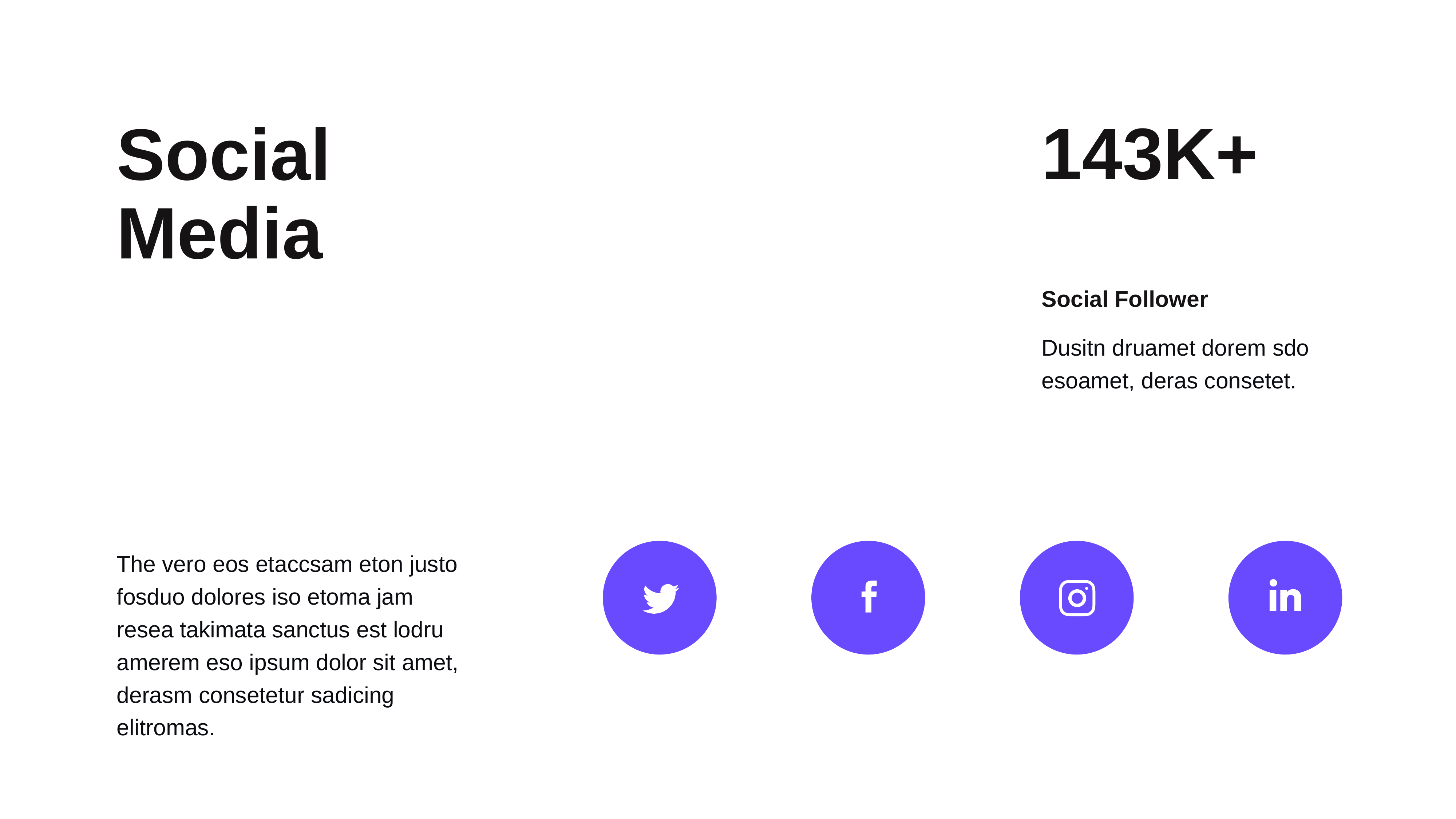

143K+
Social
Media
Social Follower
Dusitn druamet dorem sdo
esoamet, deras consetet.
The vero eos etaccsam eton justo fosduo dolores iso etoma jam resea takimata sanctus est lodru amerem eso ipsum dolor sit amet, derasm consetetur sadicing elitromas.